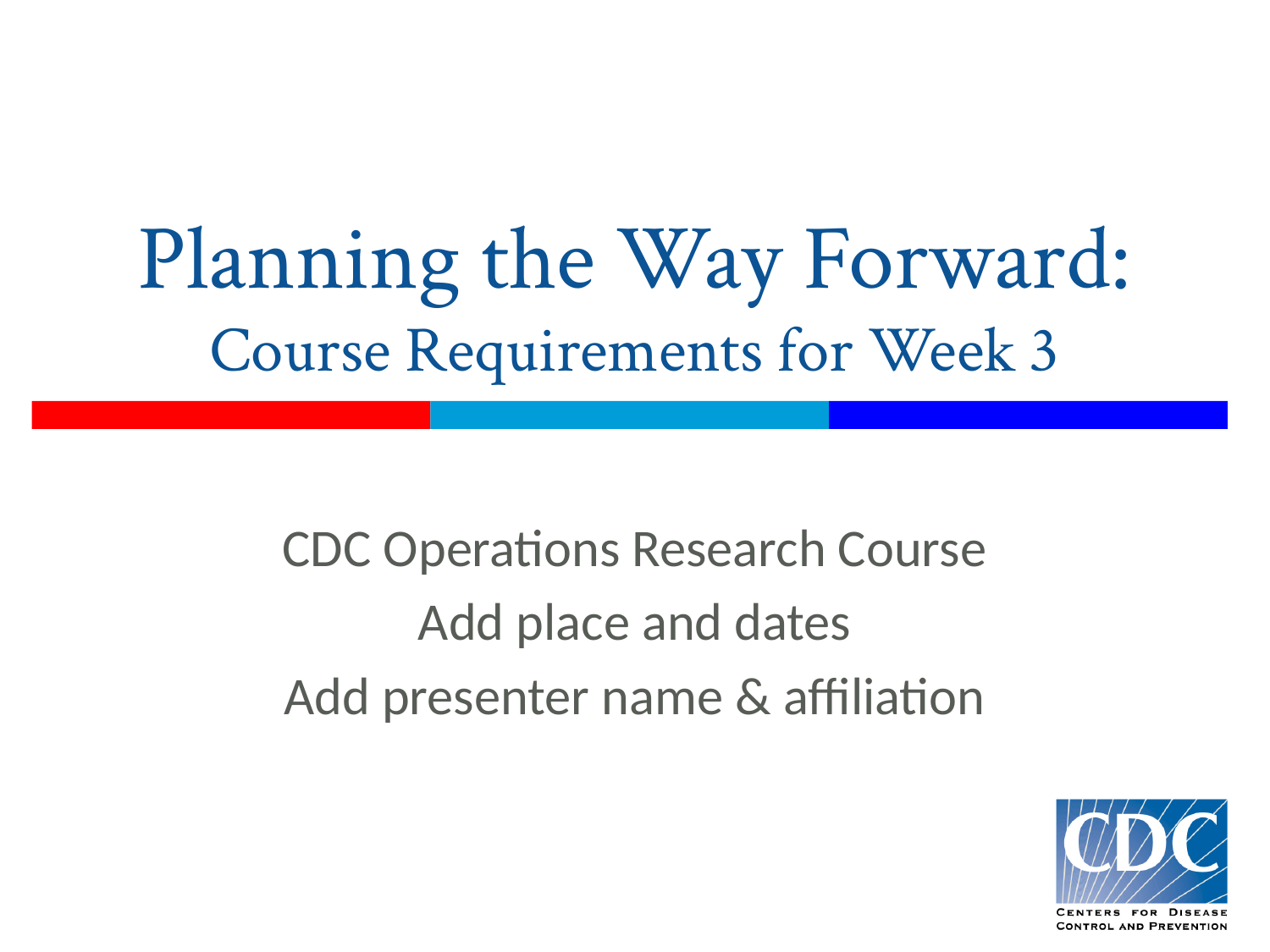

# Planning the Way Forward: Course Requirements for Week 3
CDC Operations Research Course
Add place and dates
Add presenter name & affiliation